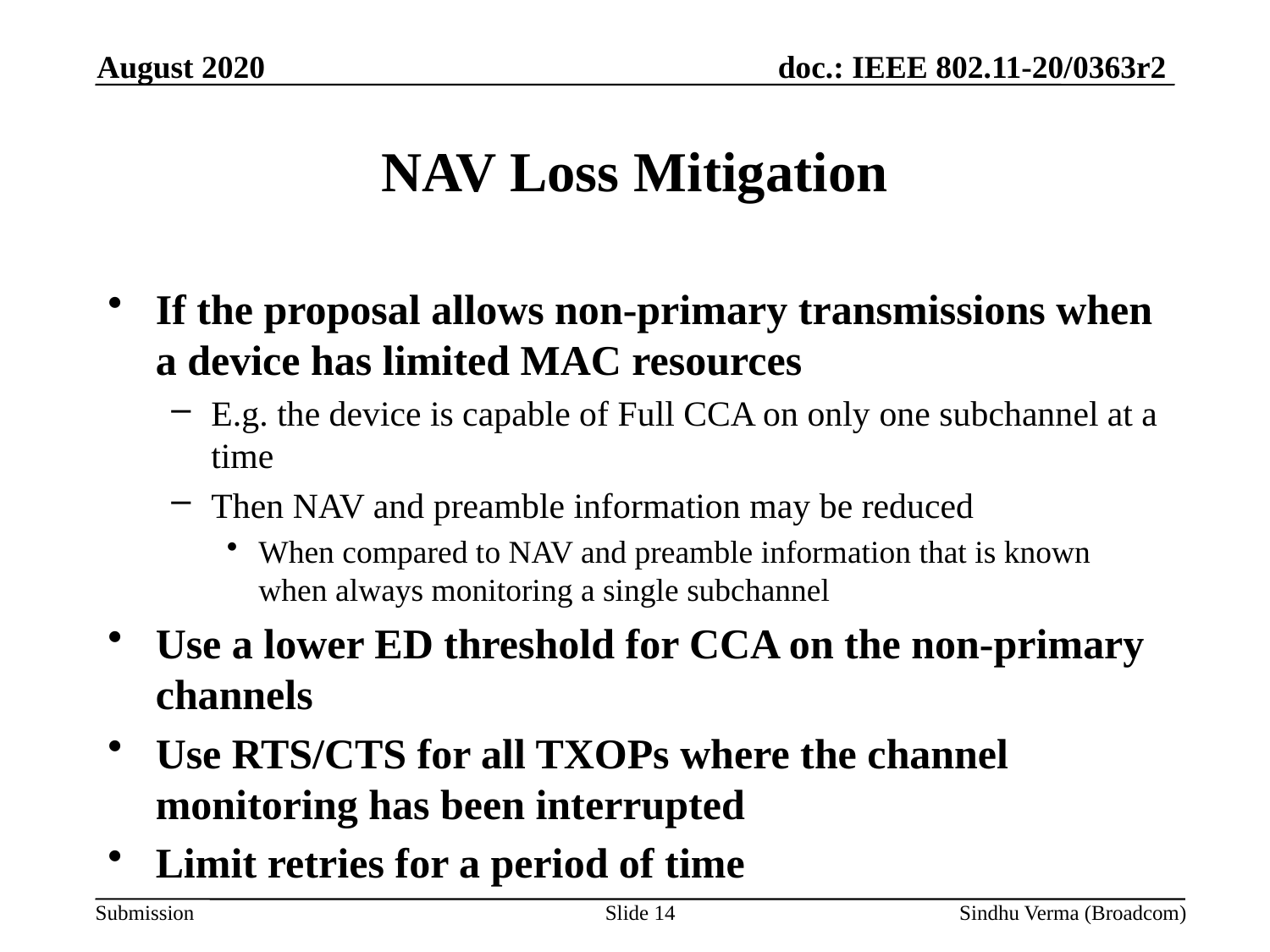

August 2020
# NAV Loss Mitigation
If the proposal allows non-primary transmissions when a device has limited MAC resources
E.g. the device is capable of Full CCA on only one subchannel at a time
Then NAV and preamble information may be reduced
When compared to NAV and preamble information that is known when always monitoring a single subchannel
Use a lower ED threshold for CCA on the non-primary channels
Use RTS/CTS for all TXOPs where the channel monitoring has been interrupted
Limit retries for a period of time
Slide 14
Sindhu Verma (Broadcom)